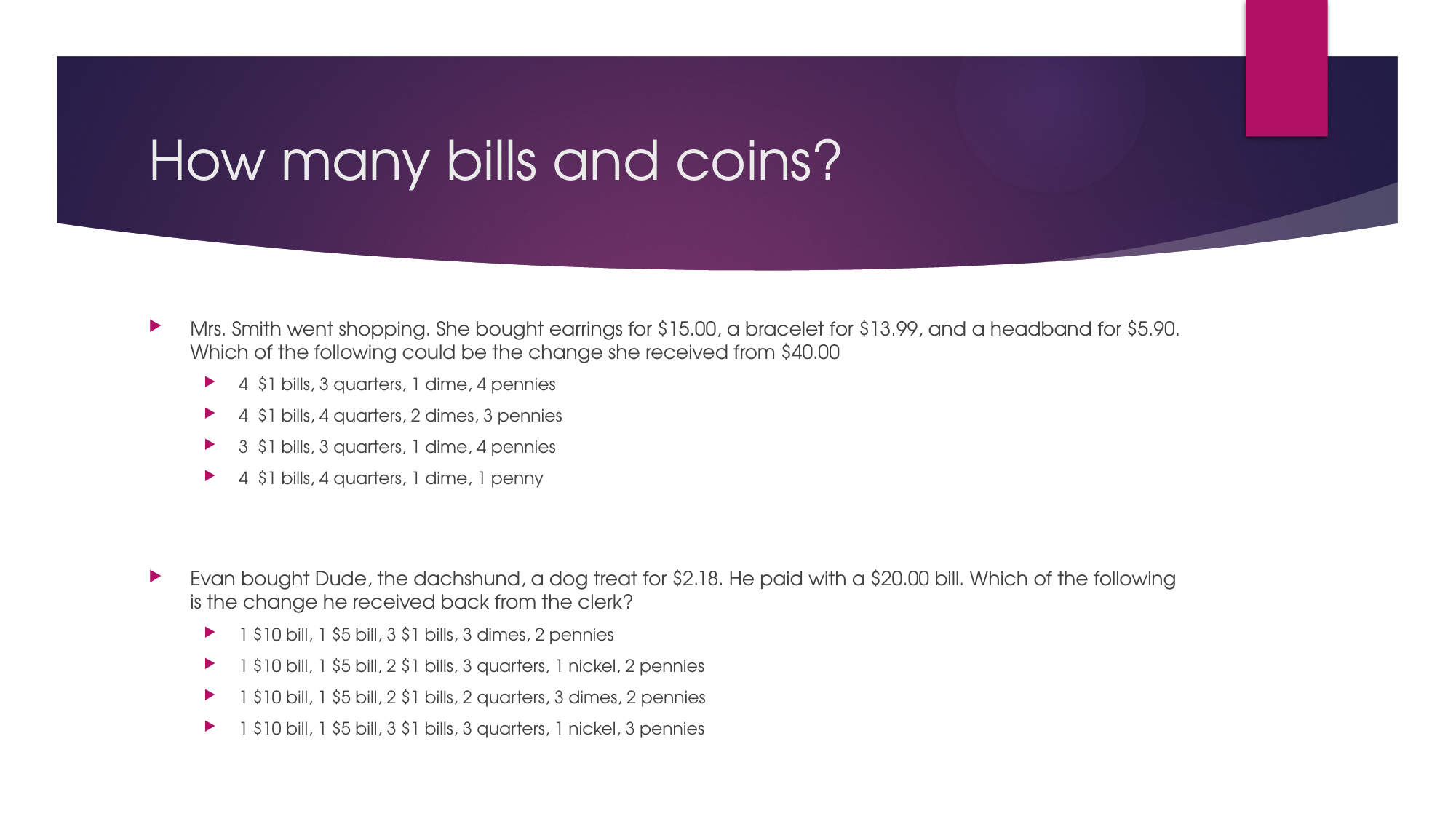

# How many bills and coins?
Mrs. Smith went shopping. She bought earrings for $15.00, a bracelet for $13.99, and a headband for $5.90. Which of the following could be the change she received from $40.00
4  $1 bills, 3 quarters, 1 dime, 4 pennies
4  $1 bills, 4 quarters, 2 dimes, 3 pennies
3  $1 bills, 3 quarters, 1 dime, 4 pennies
4  $1 bills, 4 quarters, 1 dime, 1 penny

Evan bought Dude, the dachshund, a dog treat for $2.18. He paid with a $20.00 bill. Which of the following is the change he received back from the clerk?
1 $10 bill, 1 $5 bill, 3 $1 bills, 3 dimes, 2 pennies
1 $10 bill, 1 $5 bill, 2 $1 bills, 3 quarters, 1 nickel, 2 pennies
1 $10 bill, 1 $5 bill, 2 $1 bills, 2 quarters, 3 dimes, 2 pennies
1 $10 bill, 1 $5 bill, 3 $1 bills, 3 quarters, 1 nickel, 3 pennies